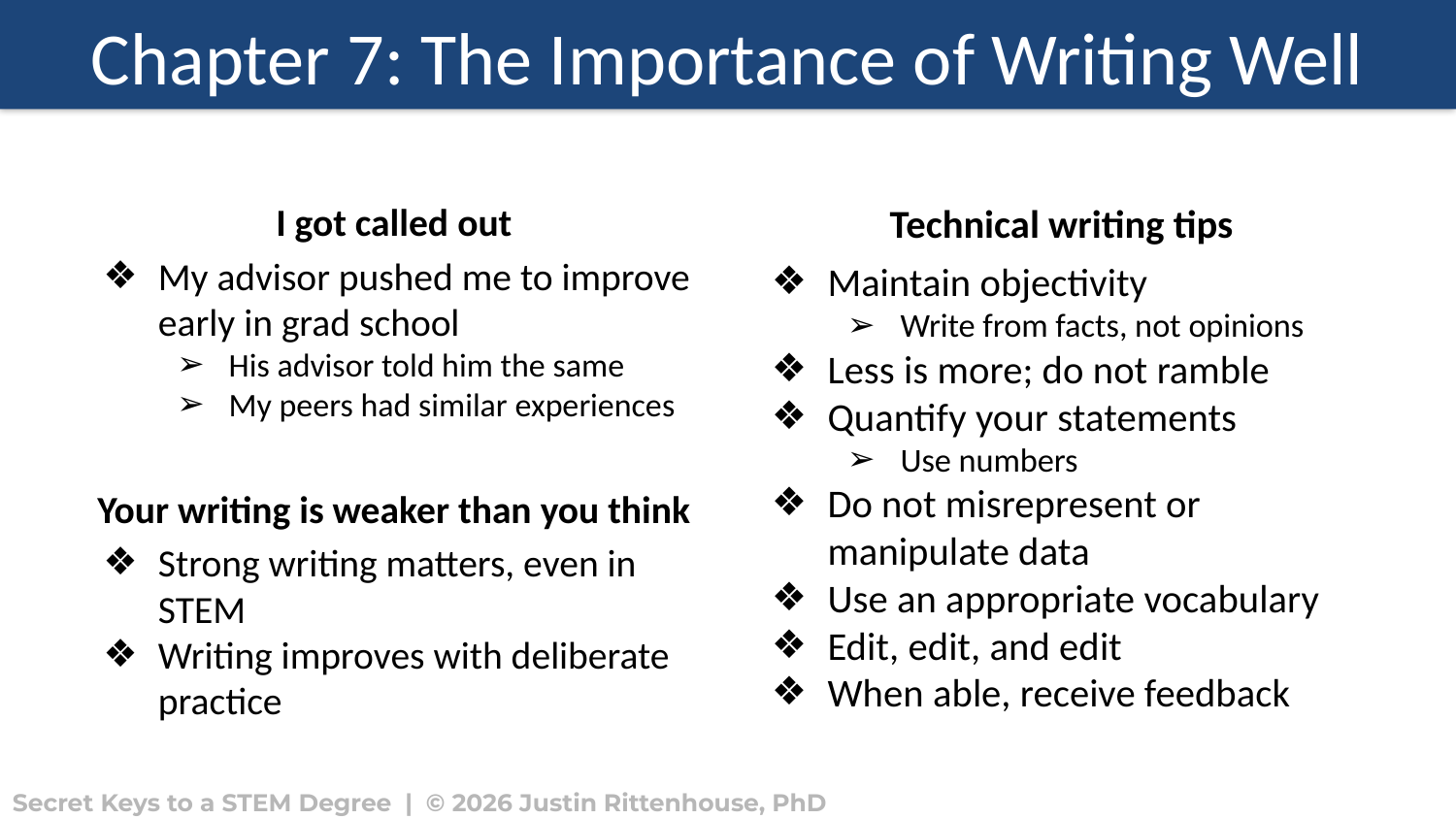

# Chapter 7: The Importance of Writing Well
I got called out
My advisor pushed me to improve early in grad school
His advisor told him the same
My peers had similar experiences

Your writing is weaker than you think
Strong writing matters, even in STEM
Writing improves with deliberate practice
Technical writing tips
Maintain objectivity
Write from facts, not opinions
Less is more; do not ramble
Quantify your statements
Use numbers
Do not misrepresent or manipulate data
Use an appropriate vocabulary
Edit, edit, and edit
When able, receive feedback